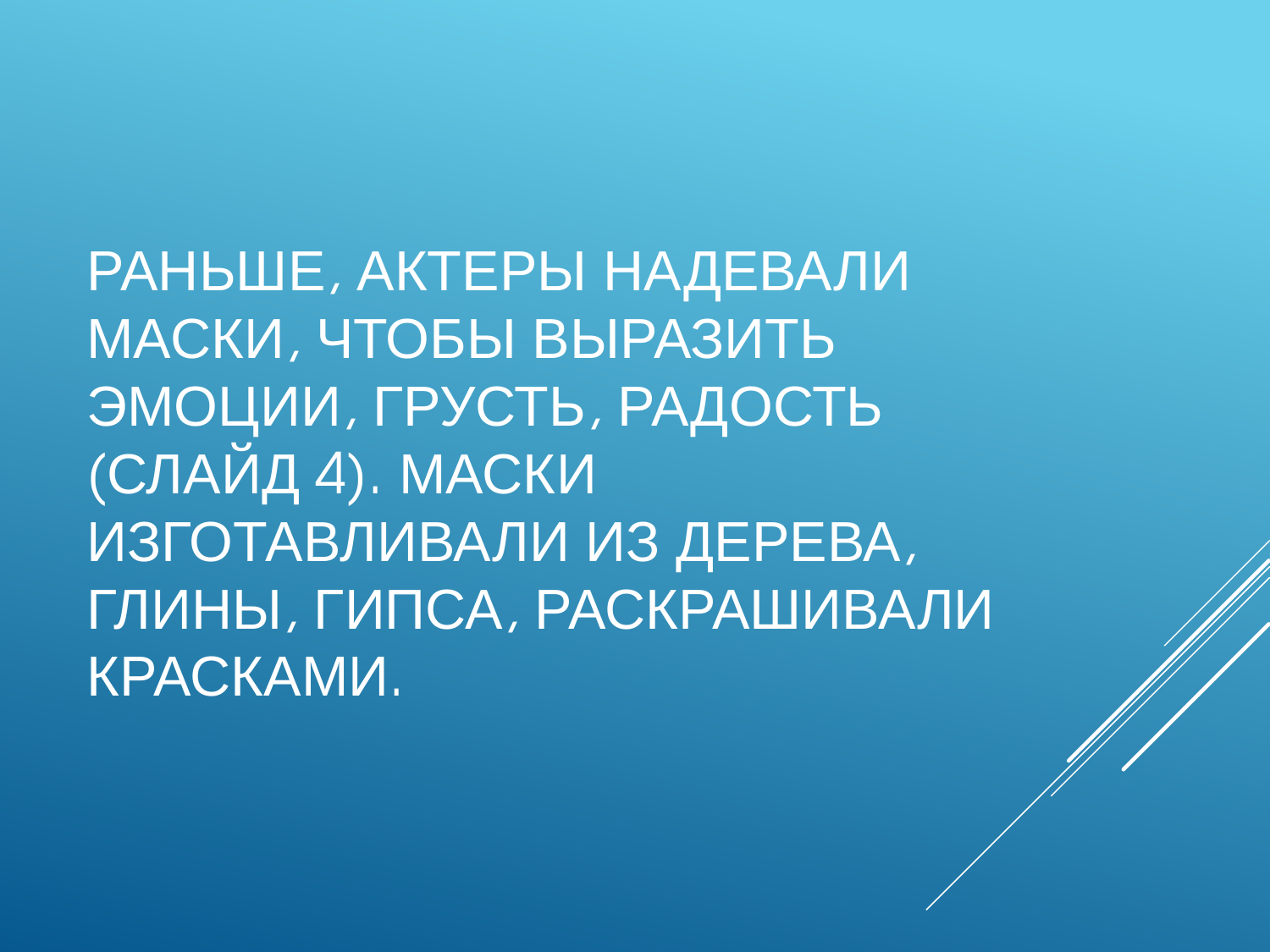

# Раньше, актеры надевали маски, чтобы выразить эмоции, грусть, радость (слайд 4). Маски изготавливали из дерева, глины, гипса, раскрашивали красками.